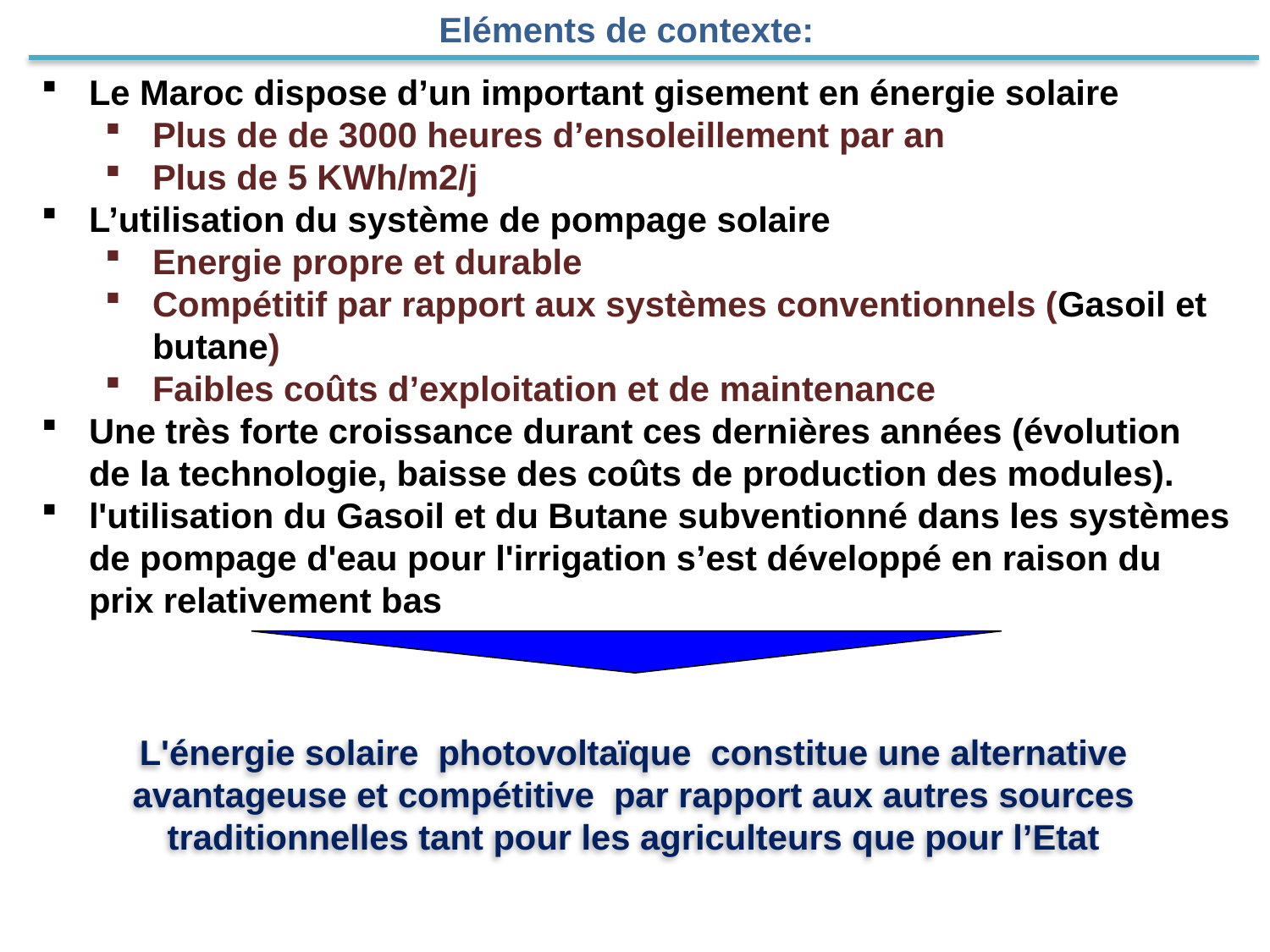

Eléments de contexte:
Le Maroc dispose d’un important gisement en énergie solaire
Plus de de 3000 heures d’ensoleillement par an
Plus de 5 KWh/m2/j
L’utilisation du système de pompage solaire
Energie propre et durable
Compétitif par rapport aux systèmes conventionnels (Gasoil et butane)
Faibles coûts d’exploitation et de maintenance
Une très forte croissance durant ces dernières années (évolution de la technologie, baisse des coûts de production des modules).
l'utilisation du Gasoil et du Butane subventionné dans les systèmes de pompage d'eau pour l'irrigation s’est développé en raison du prix relativement bas

L'énergie solaire  photovoltaïque  constitue une alternative avantageuse et compétitive  par rapport aux autres sources traditionnelles tant pour les agriculteurs que pour l’Etat